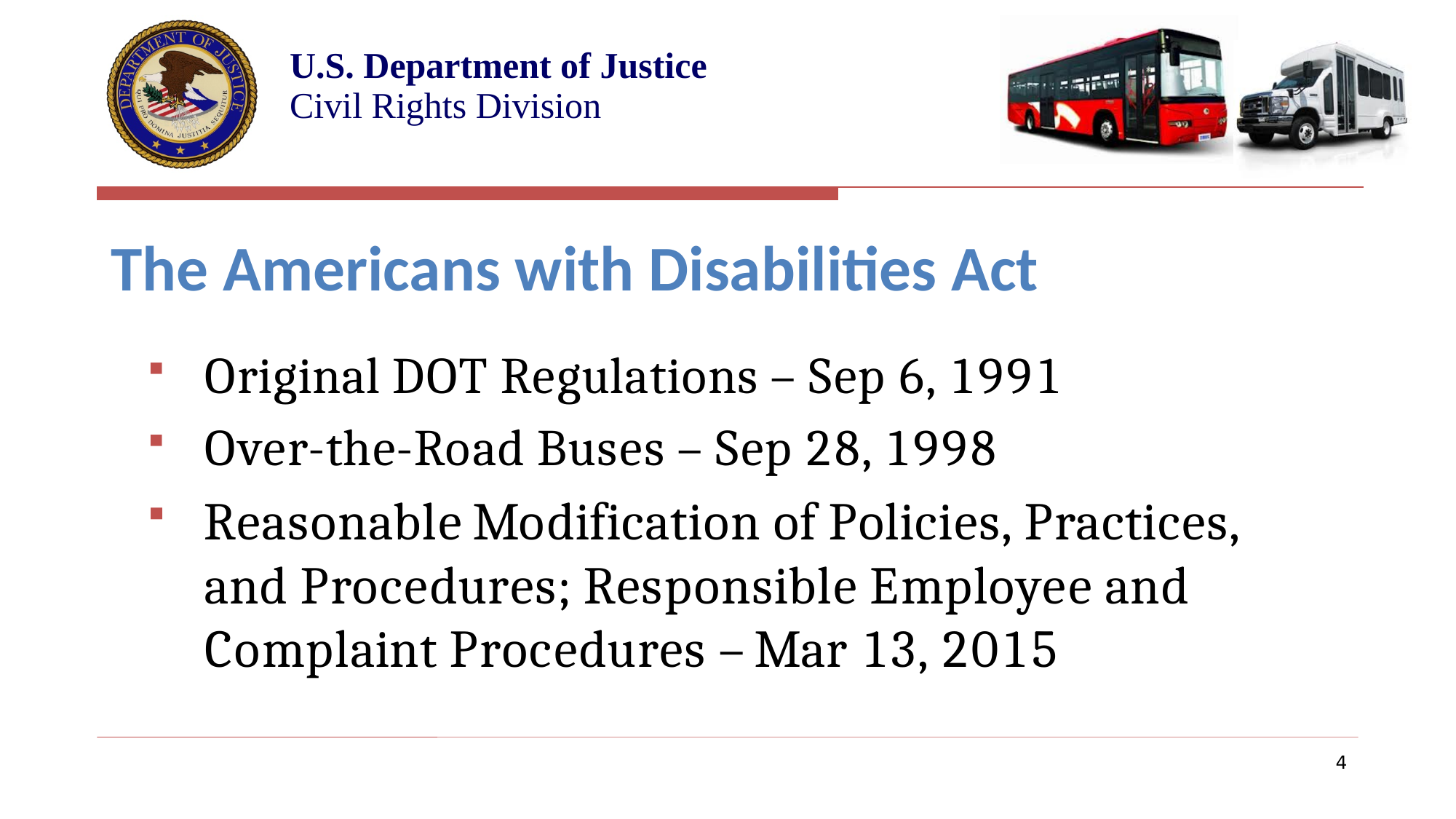

# The Americans with Disabilities Act
Original DOT Regulations – Sep 6, 1991
Over-the-Road Buses – Sep 28, 1998
Reasonable Modification of Policies, Practices, and Procedures; Responsible Employee and Complaint Procedures – Mar 13, 2015
4